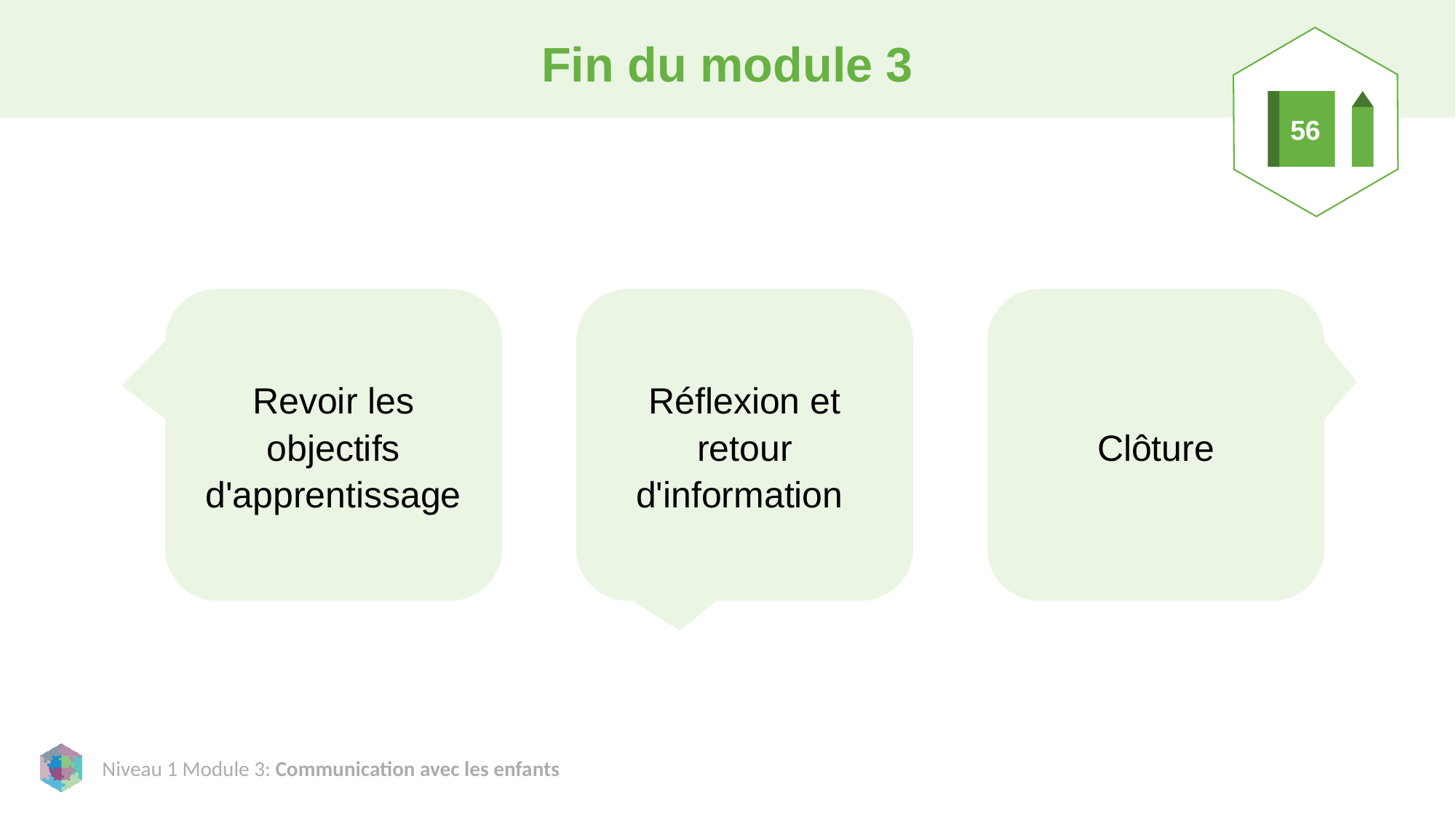

# Fin du module 3

56

Revoir les objectifs d'apprentissage
Réflexion et retour d'information
Clôture